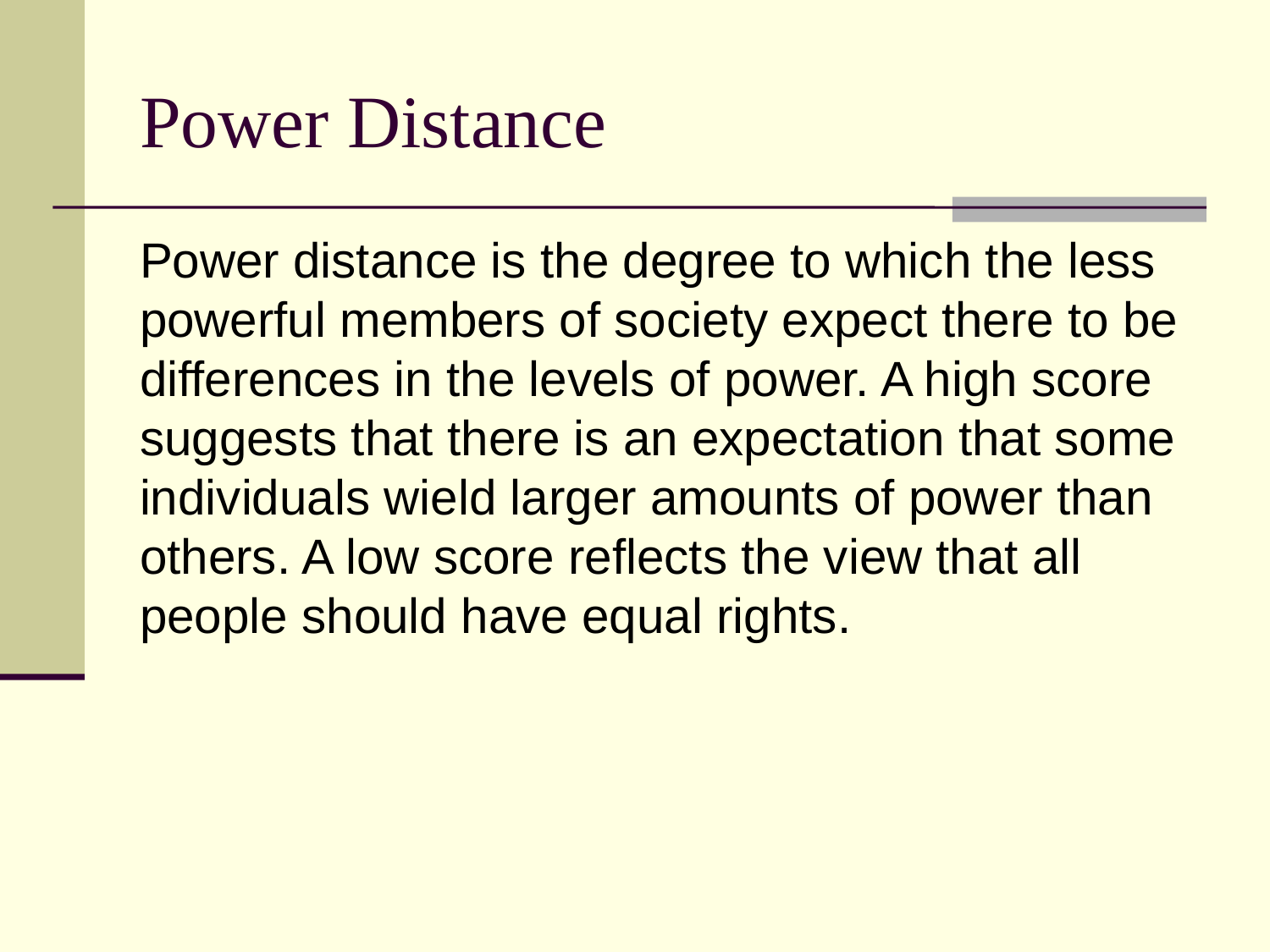

# Power Distance
Power distance is the degree to which the less powerful members of society expect there to be differences in the levels of power. A high score suggests that there is an expectation that some individuals wield larger amounts of power than others. A low score reflects the view that all people should have equal rights.